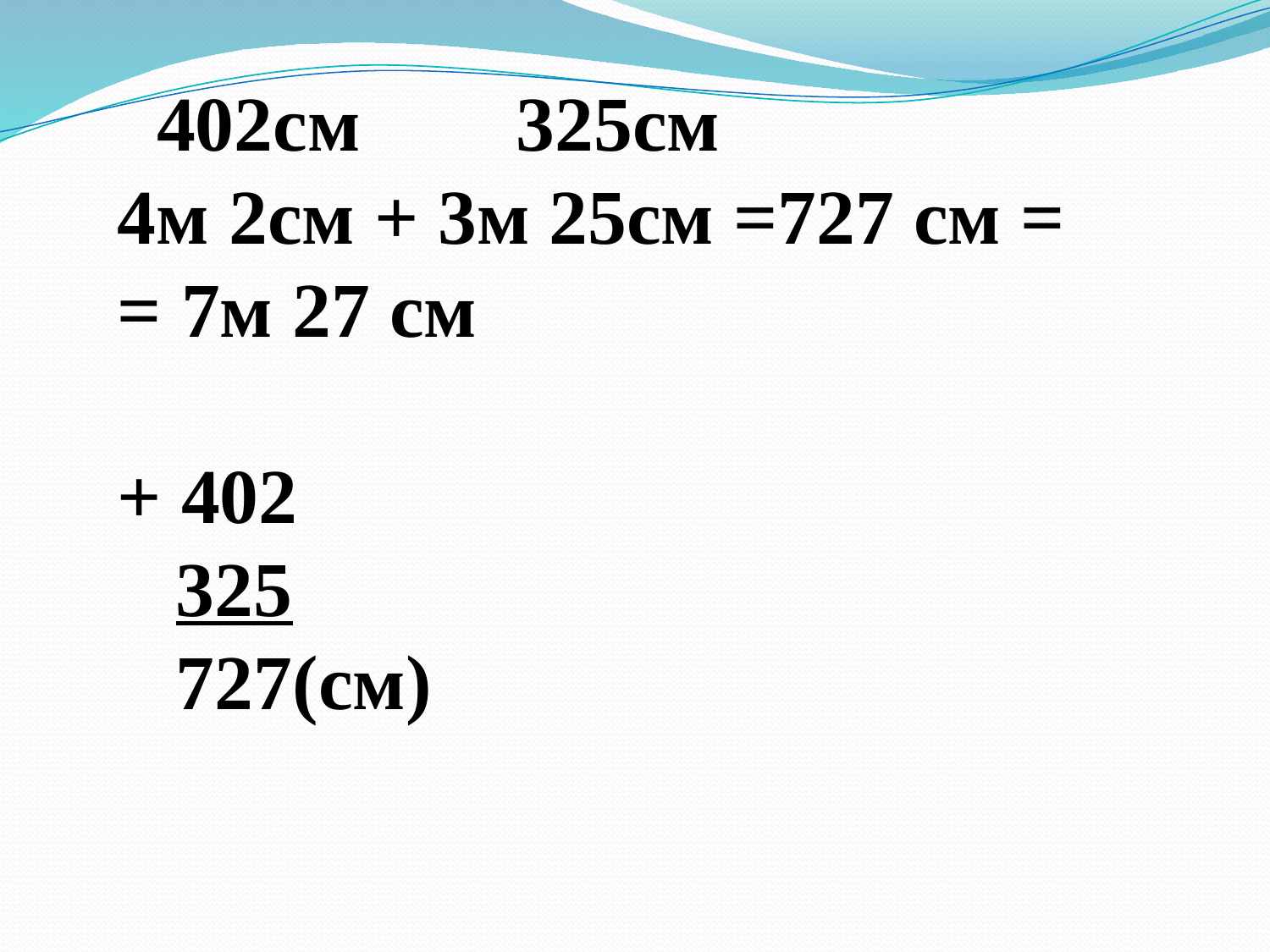

402см        325см
4м 2см + 3м 25см =727 см =
= 7м 27 см

+ 402
   325
   727(см)